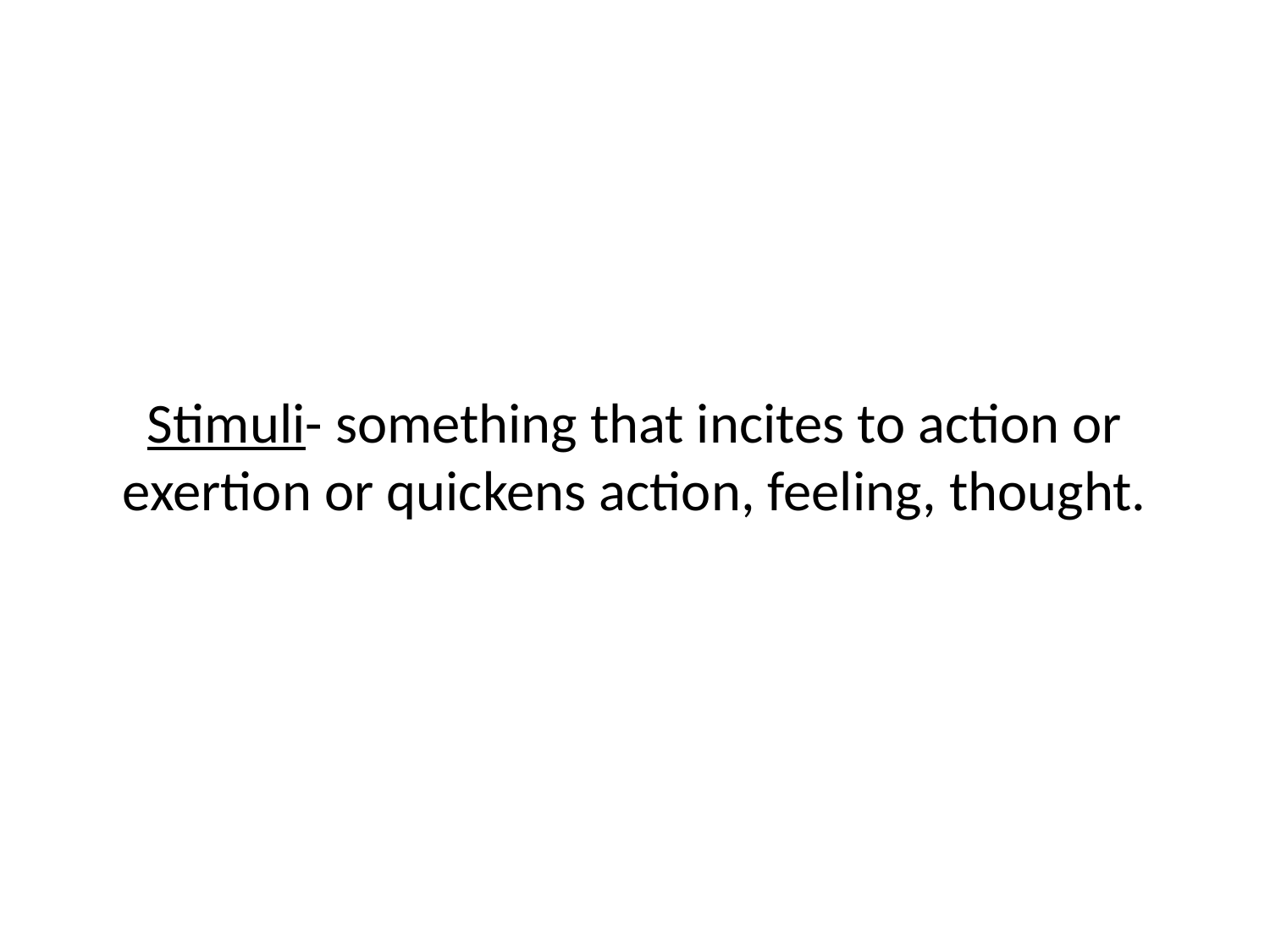

#

Stimuli- something that incites to action or exertion or quickens action, feeling, thought.